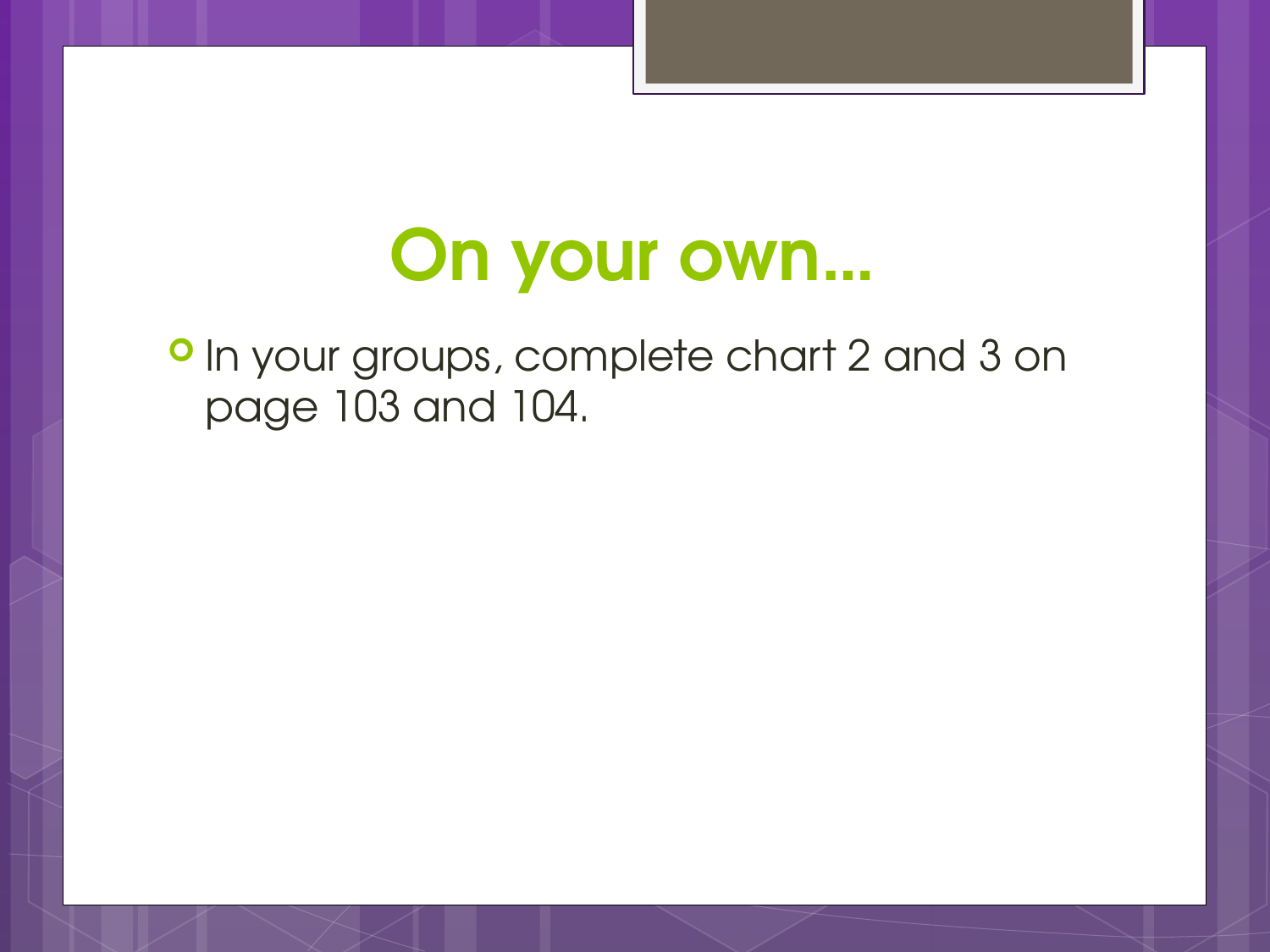

# On your own…
In your groups, complete chart 2 and 3 on page 103 and 104.